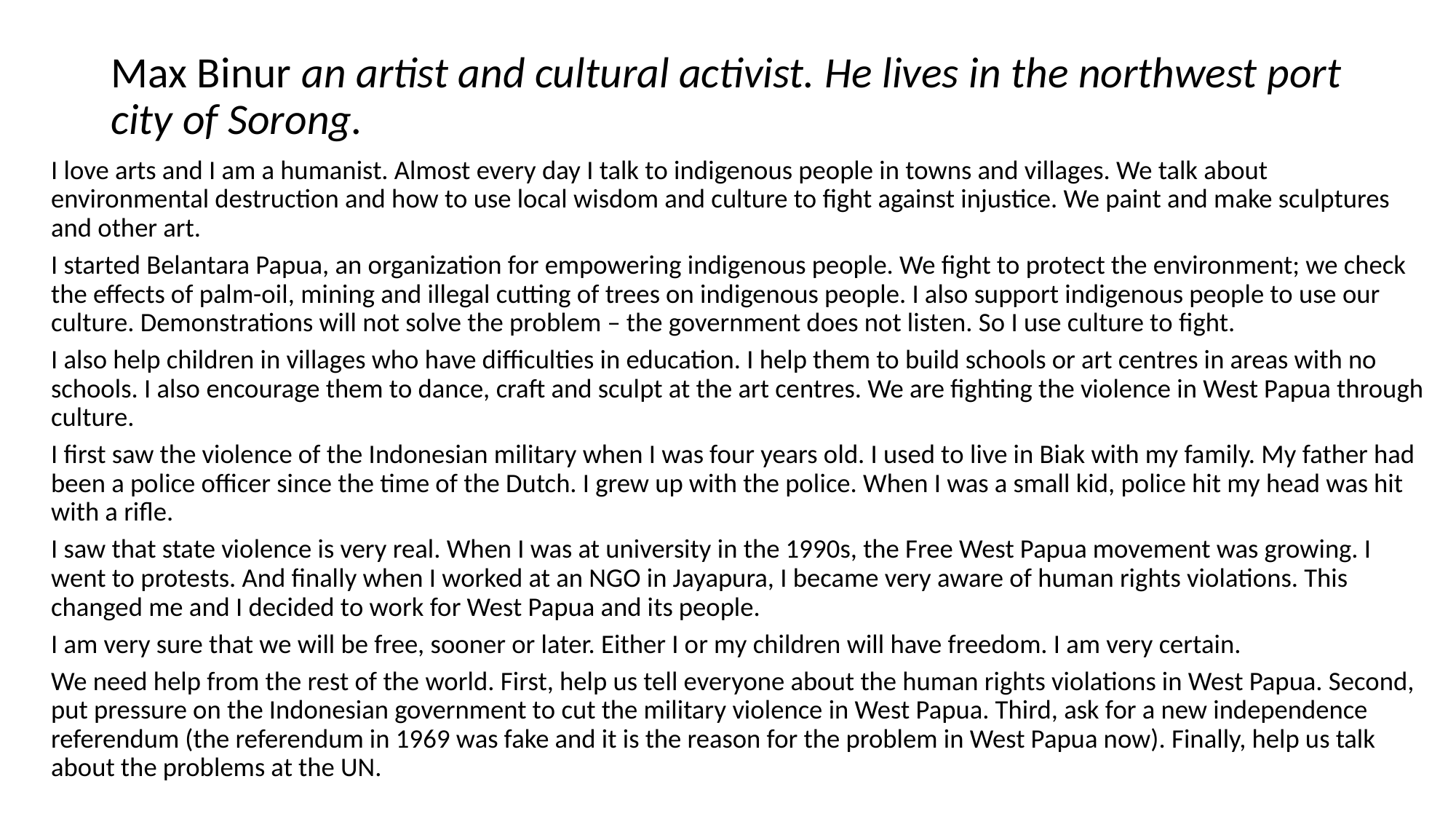

# Max Binur an artist and cultural activist. He lives in the northwest port city of Sorong.
I love arts and I am a humanist. Almost every day I talk to indigenous people in towns and villages. We talk about environmental destruction and how to use local wisdom and culture to fight against injustice. We paint and make sculptures and other art.
I started Belantara Papua, an organization for empowering indigenous people. We fight to protect the environment; we check the effects of palm-oil, mining and illegal cutting of trees on indigenous people. I also support indigenous people to use our culture. Demonstrations will not solve the problem – the government does not listen. So I use culture to fight.
I also help children in villages who have difficulties in education. I help them to build schools or art centres in areas with no schools. I also encourage them to dance, craft and sculpt at the art centres. We are fighting the violence in West Papua through culture.
I first saw the violence of the Indonesian military when I was four years old. I used to live in Biak with my family. My father had been a police officer since the time of the Dutch. I grew up with the police. When I was a small kid, police hit my head was hit with a rifle.
I saw that state violence is very real. When I was at university in the 1990s, the Free West Papua movement was growing. I went to protests. And finally when I worked at an NGO in Jayapura, I became very aware of human rights violations. This changed me and I decided to work for West Papua and its people.
I am very sure that we will be free, sooner or later. Either I or my children will have freedom. I am very certain.
We need help from the rest of the world. First, help us tell everyone about the human rights violations in West Papua. Second, put pressure on the Indonesian government to cut the military violence in West Papua. Third, ask for a new independence referendum (the referendum in 1969 was fake and it is the reason for the problem in West Papua now). Finally, help us talk about the problems at the UN.